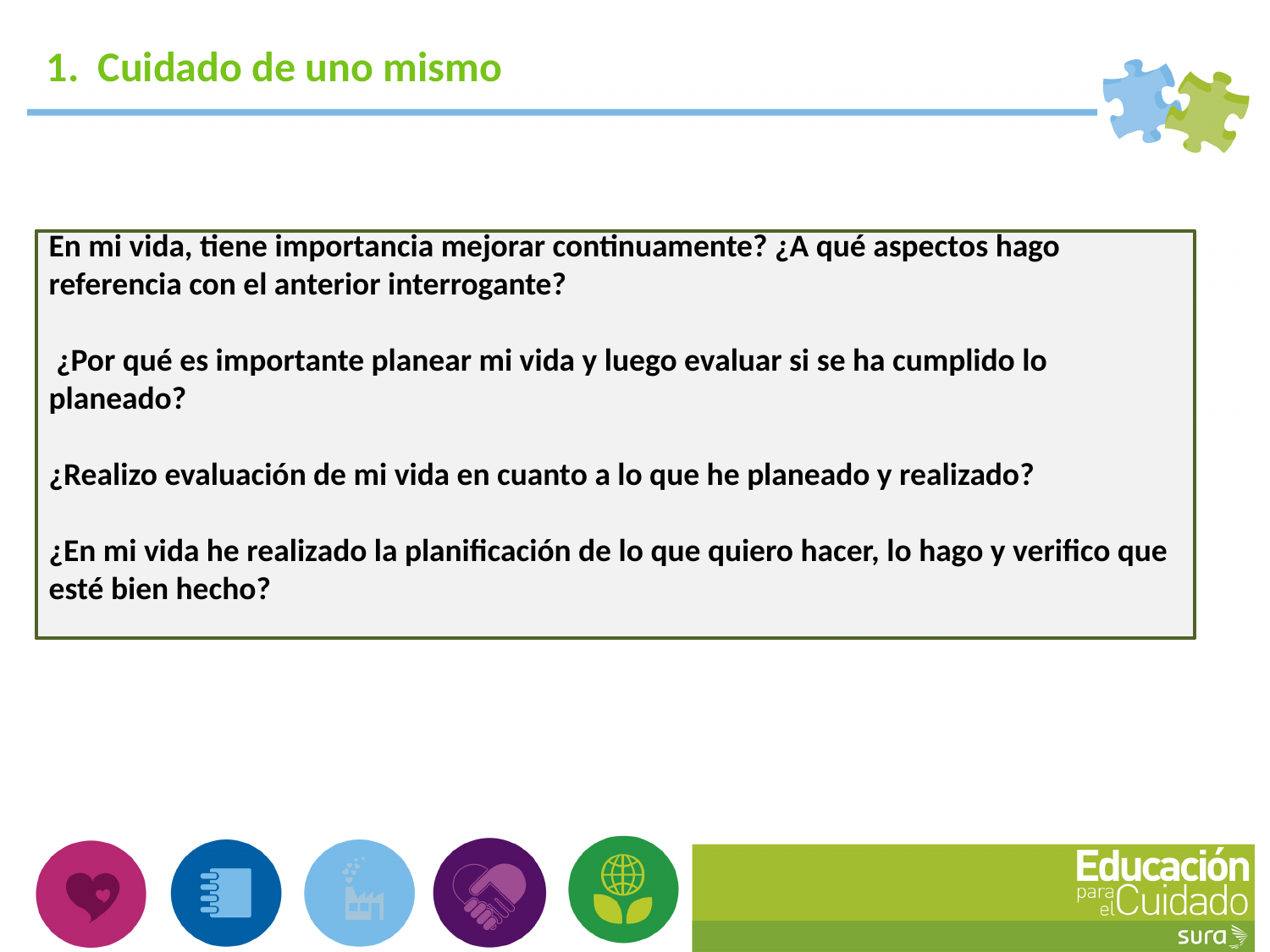

1.  Cuidado de uno mismo
En mi vida, tiene importancia mejorar continuamente? ¿A qué aspectos hago referencia con el anterior interrogante?

 ¿Por qué es importante planear mi vida y luego evaluar si se ha cumplido lo planeado?

¿Realizo evaluación de mi vida en cuanto a lo que he planeado y realizado?

¿En mi vida he realizado la planificación de lo que quiero hacer, lo hago y verifico que esté bien hecho?